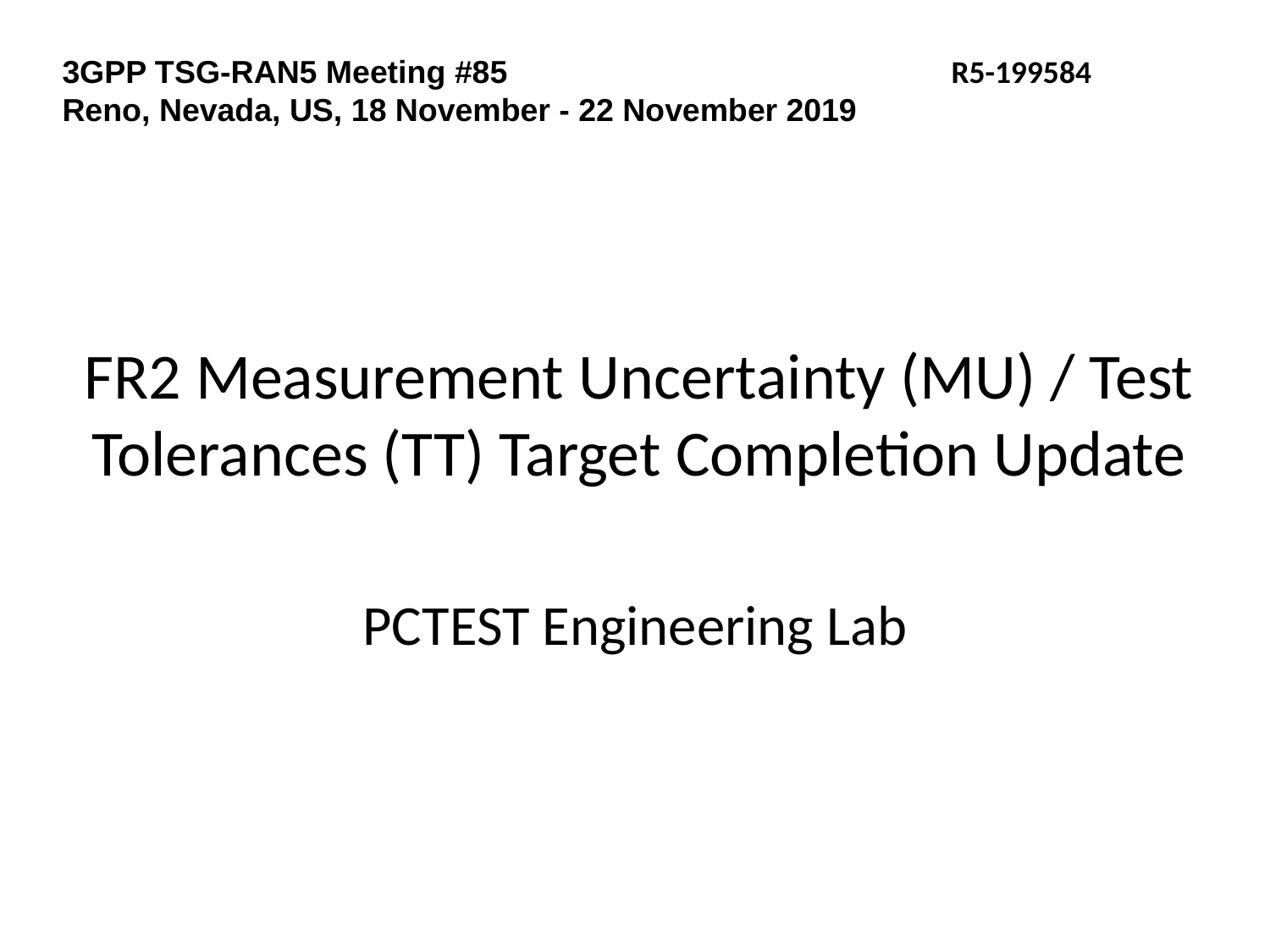

3GPP TSG-RAN5 Meeting #85			R5-199584
Reno, Nevada, US, 18 November - 22 November 2019
# FR2 Measurement Uncertainty (MU) / Test Tolerances (TT) Target Completion Update
PCTEST Engineering Lab